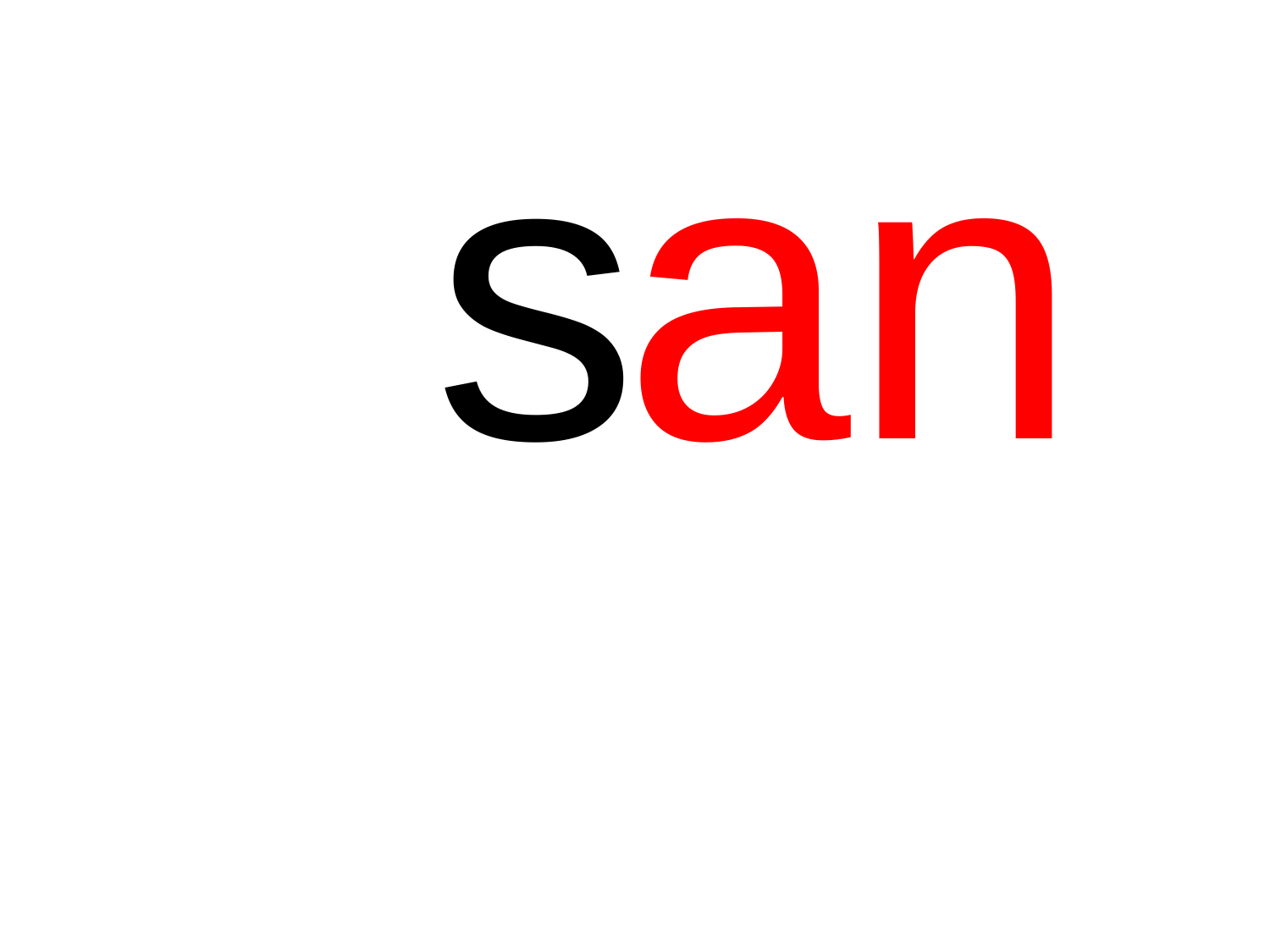

| s |
| --- |
| an |
| --- |